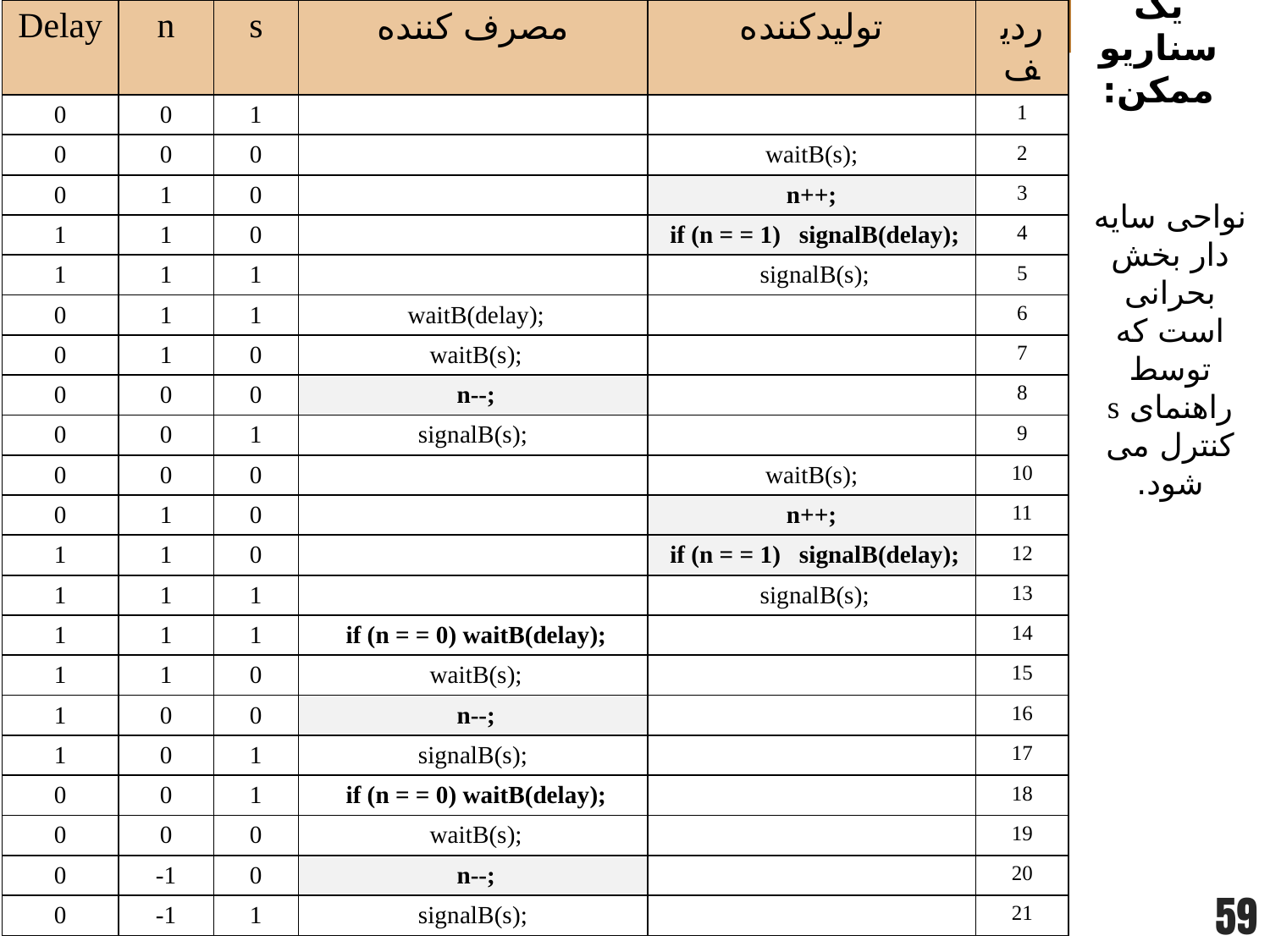

| Delay | n | s | مصرف کننده | تولیدکننده | ردیف |
| --- | --- | --- | --- | --- | --- |
| 0 | 0 | 1 |  |  | 1 |
| 0 | 0 | 0 |  | waitB(s); | 2 |
| 0 | 1 | 0 |  | n++; | 3 |
| 1 | 1 | 0 |  | if (n = = 1) signalB(delay); | 4 |
| 1 | 1 | 1 |  | signalB(s); | 5 |
| 0 | 1 | 1 | waitB(delay); |  | 6 |
| 0 | 1 | 0 | waitB(s); |  | 7 |
| 0 | 0 | 0 | n--; |  | 8 |
| 0 | 0 | 1 | signalB(s); |  | 9 |
| 0 | 0 | 0 |  | waitB(s); | 10 |
| 0 | 1 | 0 |  | n++; | 11 |
| 1 | 1 | 0 |  | if (n = = 1) signalB(delay); | 12 |
| 1 | 1 | 1 |  | signalB(s); | 13 |
| 1 | 1 | 1 | if (n = = 0) waitB(delay); |  | 14 |
| 1 | 1 | 0 | waitB(s); |  | 15 |
| 1 | 0 | 0 | n--; |  | 16 |
| 1 | 0 | 1 | signalB(s); |  | 17 |
| 0 | 0 | 1 | if (n = = 0) waitB(delay); |  | 18 |
| 0 | 0 | 0 | waitB(s); |  | 19 |
| 0 | -1 | 0 | n--; |  | 20 |
| 0 | -1 | 1 | signalB(s); |  | 21 |
# يک سناريو ممکن:
نواحی سایه دار بخش بحرانی است که توسط راهنمای s کنترل می شود.

59